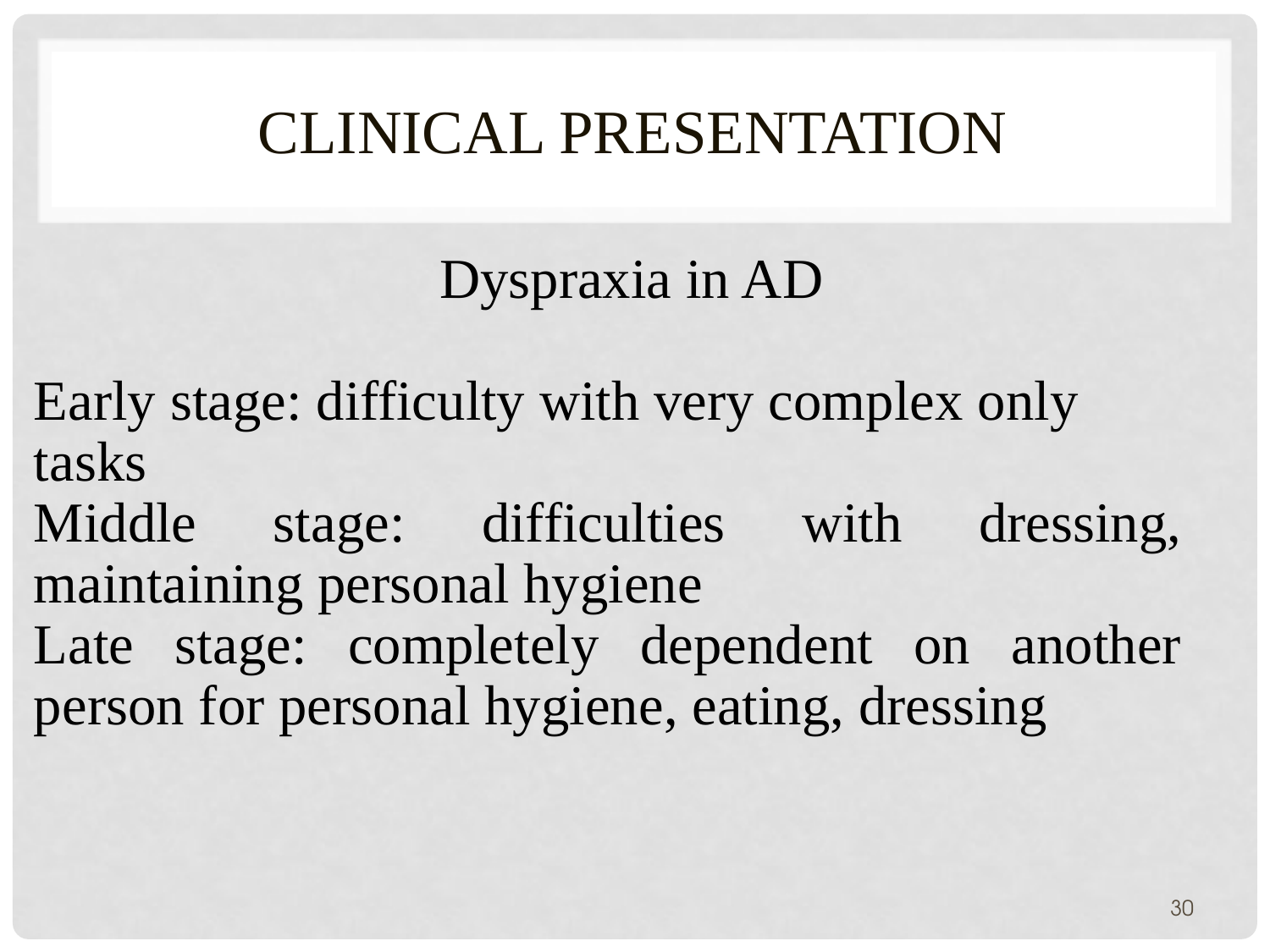

# Clinical presentation
    Dyspraxia in AD

Early stage: difficulty with very complex only
tasks
Middle stage: difficulties with dressing, maintaining personal hygiene
Late stage: completely dependent on another person for personal hygiene, eating, dressing
30